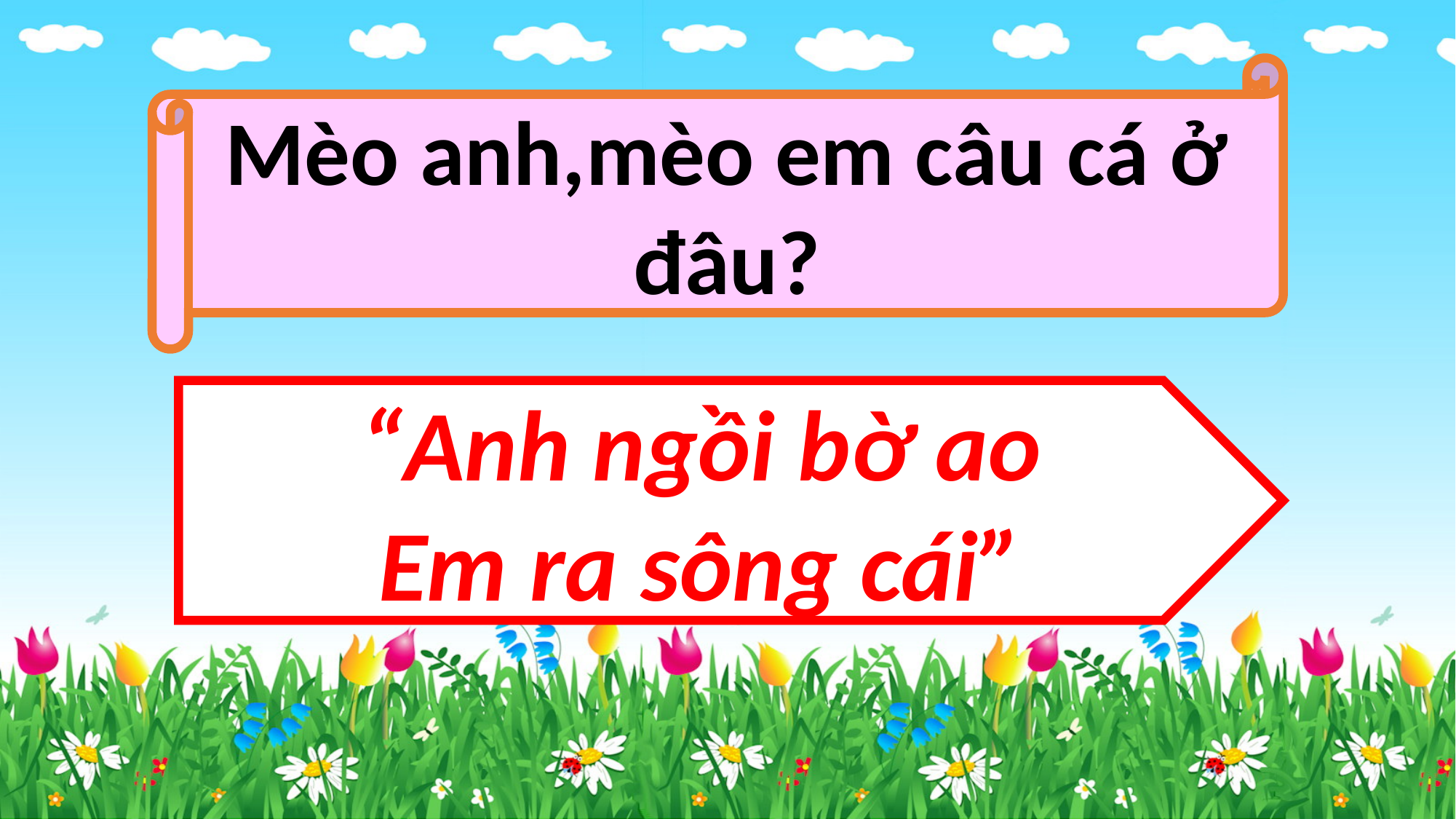

Mèo anh,mèo em câu cá ở đâu?
“Anh ngồi bờ ao
Em ra sông cái”